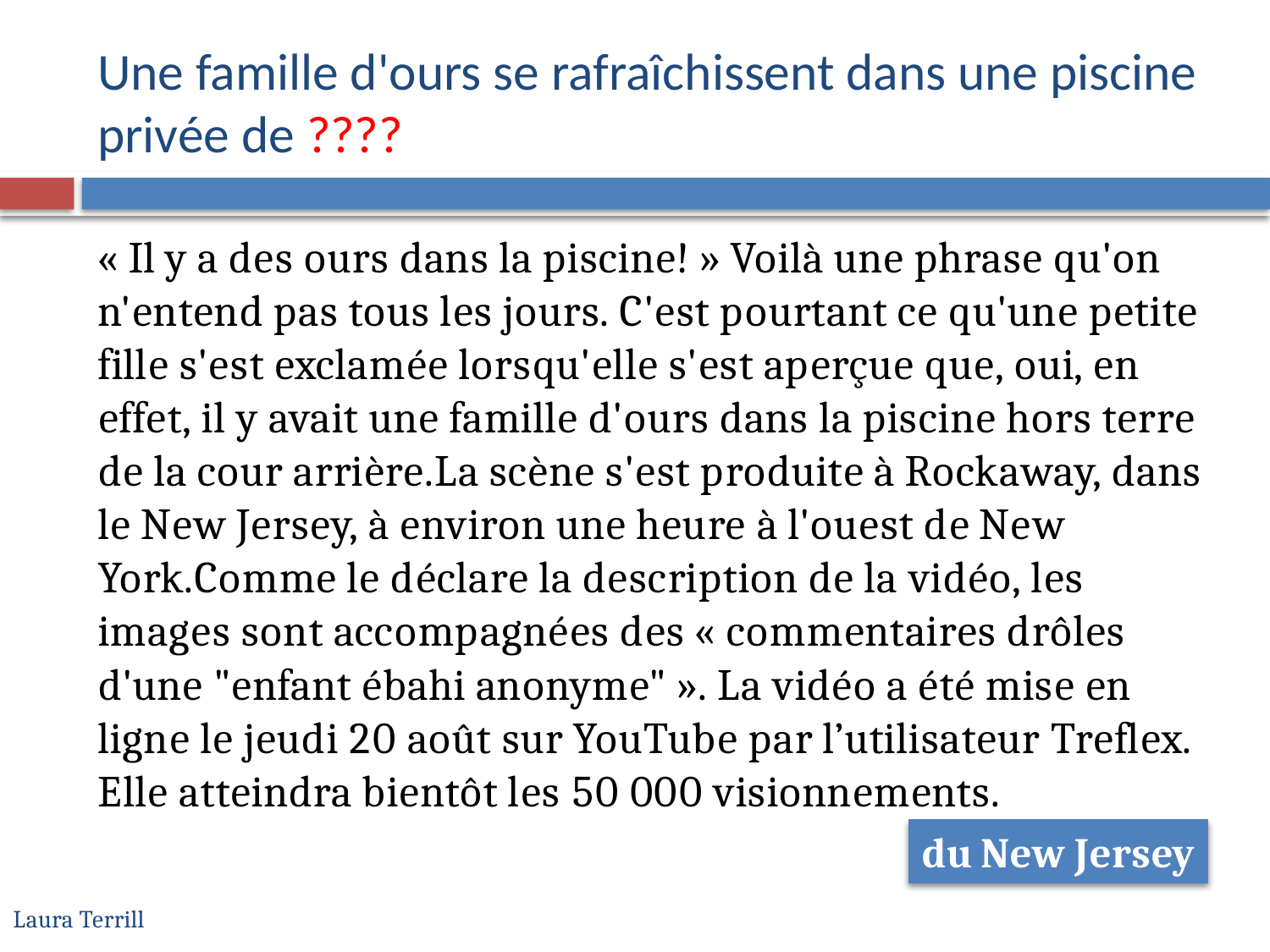

# Une famille d'ours se rafraîchissent dans une piscine privée de ????
« Il y a des ours dans la piscine! » Voilà une phrase qu'on n'entend pas tous les jours. C'est pourtant ce qu'une petite fille s'est exclamée lorsqu'elle s'est aperçue que, oui, en effet, il y avait une famille d'ours dans la piscine hors terre de la cour arrière.La scène s'est produite à Rockaway, dans le New Jersey, à environ une heure à l'ouest de New York.Comme le déclare la description de la vidéo, les images sont accompagnées des « commentaires drôles d'une "enfant ébahi anonyme" ». La vidéo a été mise en ligne le jeudi 20 août sur YouTube par l’utilisateur Treflex. Elle atteindra bientôt les 50 000 visionnements.
du New Jersey
Laura Terrill